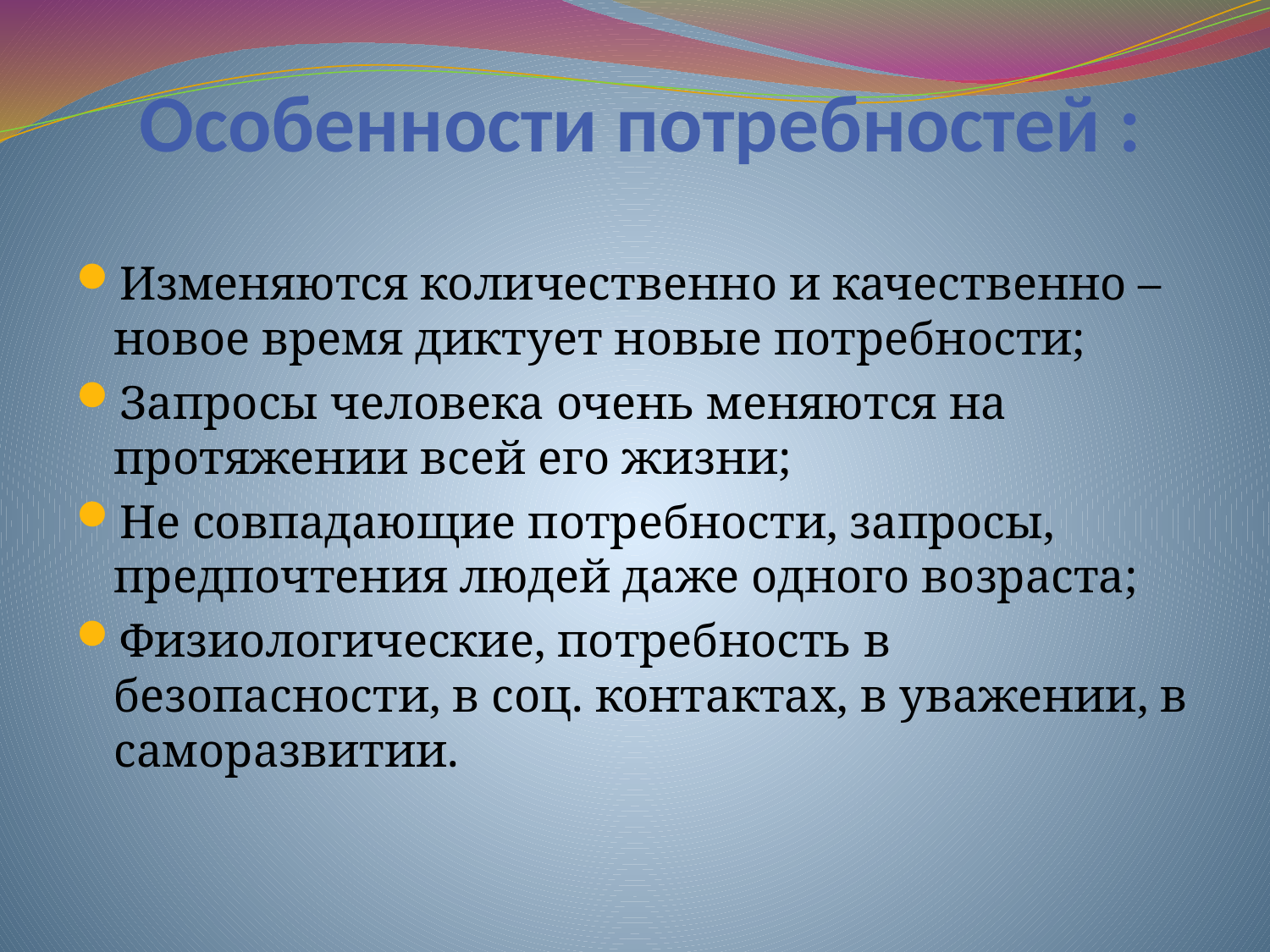

# Особенности потребностей :
Изменяются количественно и качественно – новое время диктует новые потребности;
Запросы человека очень меняются на протяжении всей его жизни;
Не совпадающие потребности, запросы, предпочтения людей даже одного возраста;
Физиологические, потребность в безопасности, в соц. контактах, в уважении, в саморазвитии.